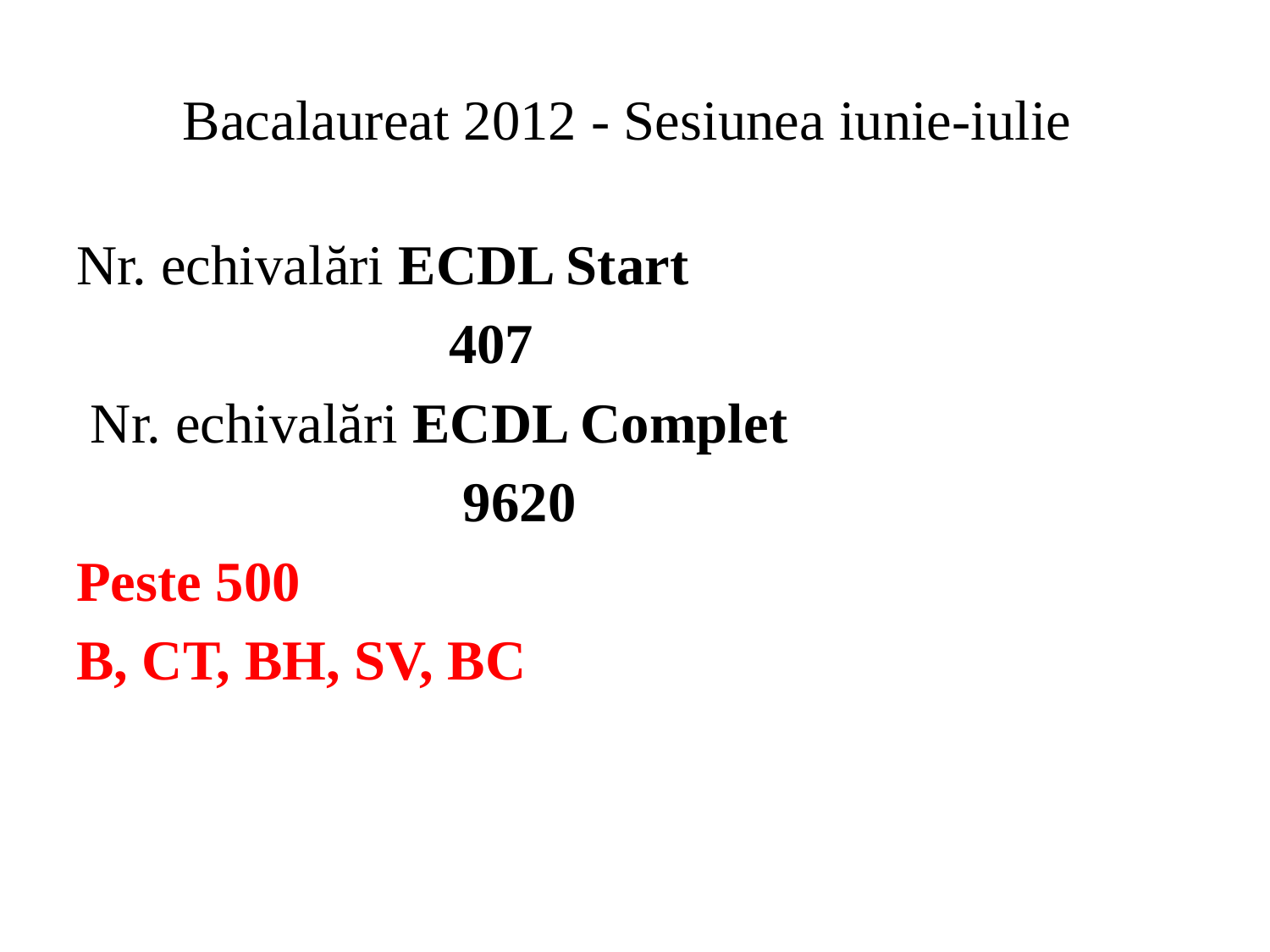

# Bacalaureat 2012 - Sesiunea iunie-iulie
Nr. echivalări ECDL Start
			     407
 Nr. echivalări ECDL Complet
			      9620
Peste 500
B, CT, BH, SV, BC